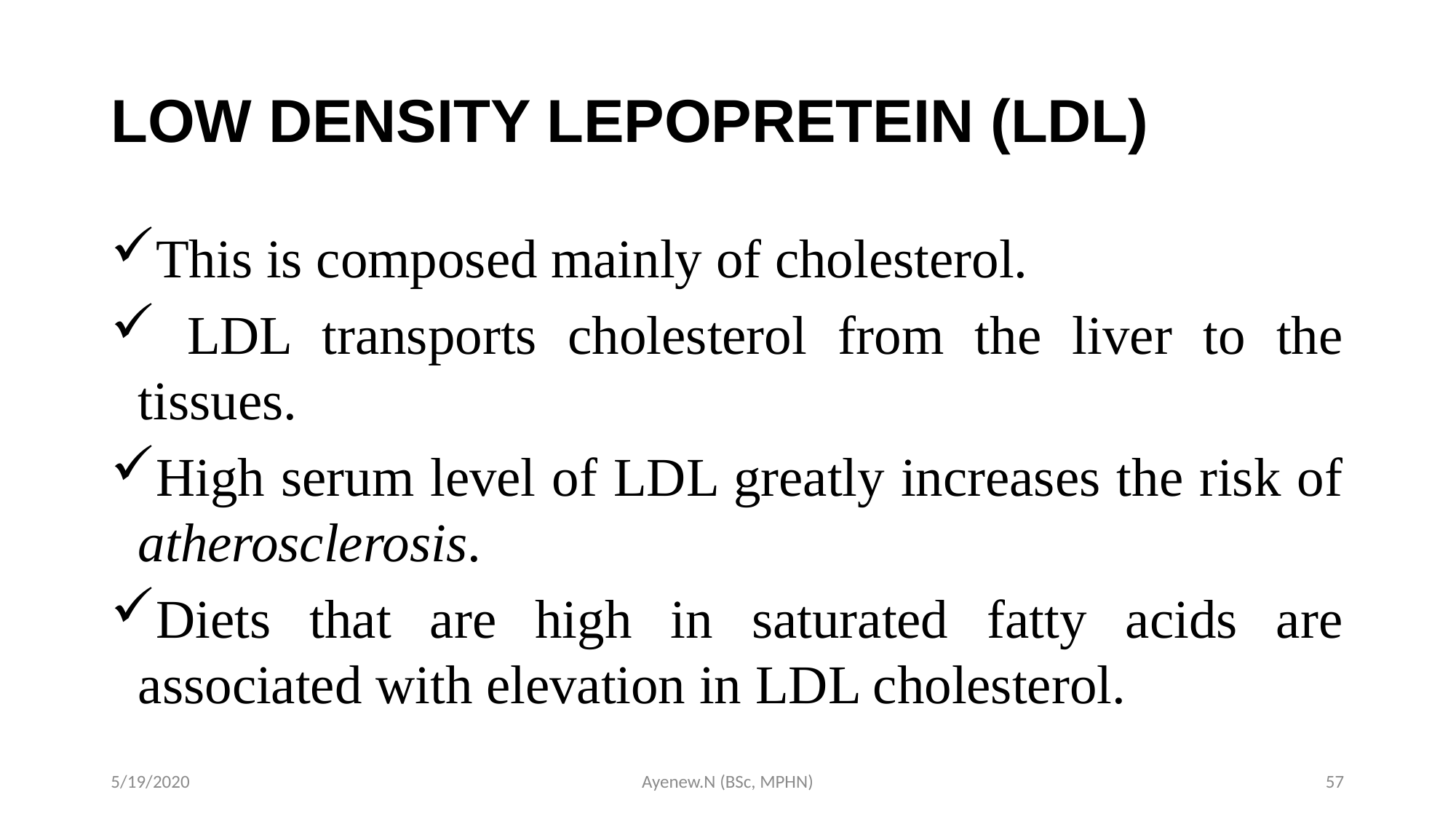

# LOW DENSITY LEPOPRETEIN (LDL)
This is composed mainly of cholesterol.
 LDL transports cholesterol from the liver to the tissues.
High serum level of LDL greatly increases the risk of atherosclerosis.
Diets that are high in saturated fatty acids are associated with elevation in LDL cholesterol.

5/19/2020
Ayenew.N (BSc, MPHN)
57